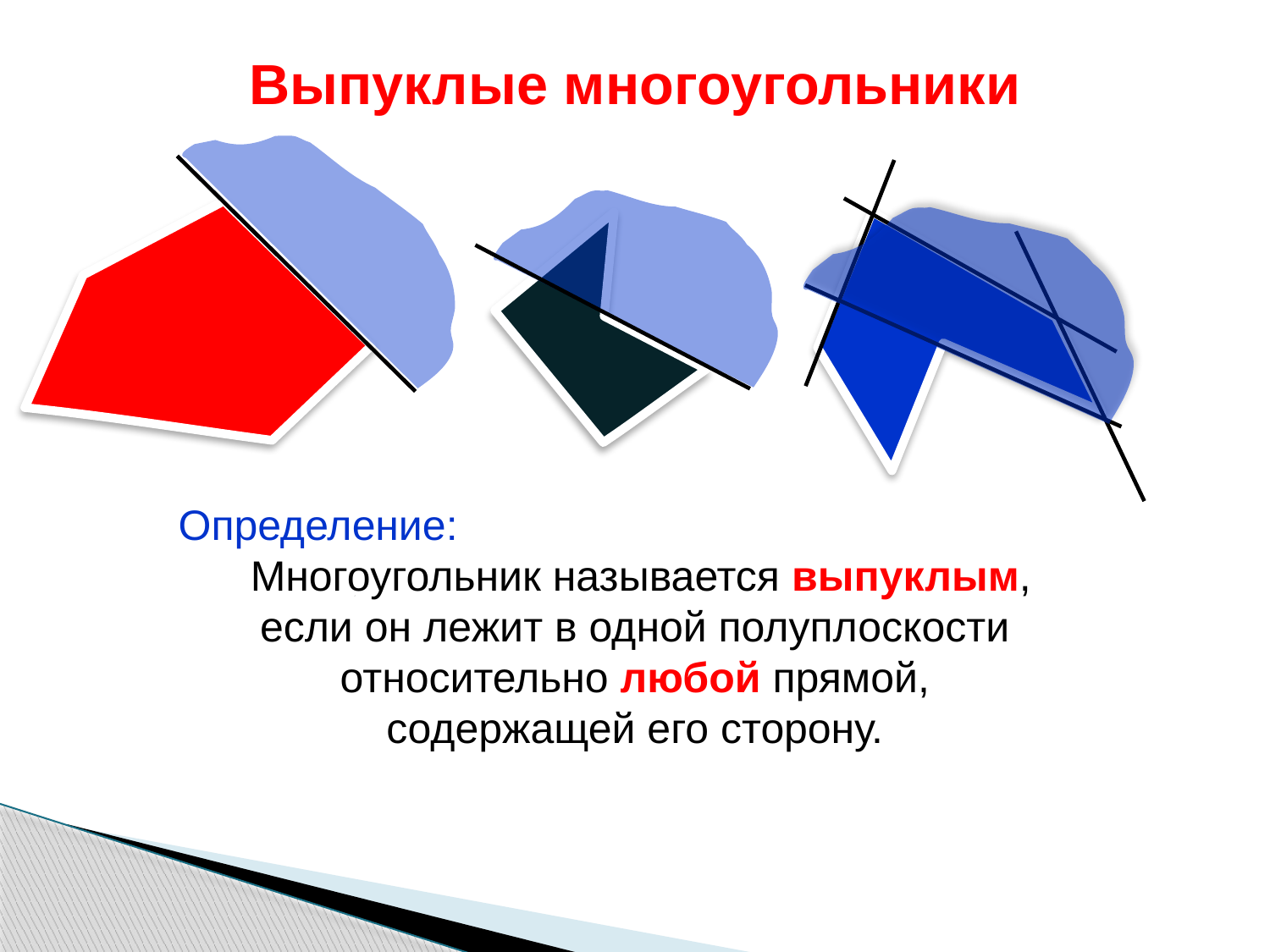

# Выпуклые многоугольники

              Определение:
 Многоугольник называется выпуклым,
 если он лежит в одной полуплоскости
относительно любой прямой,
 содержащей его сторону.